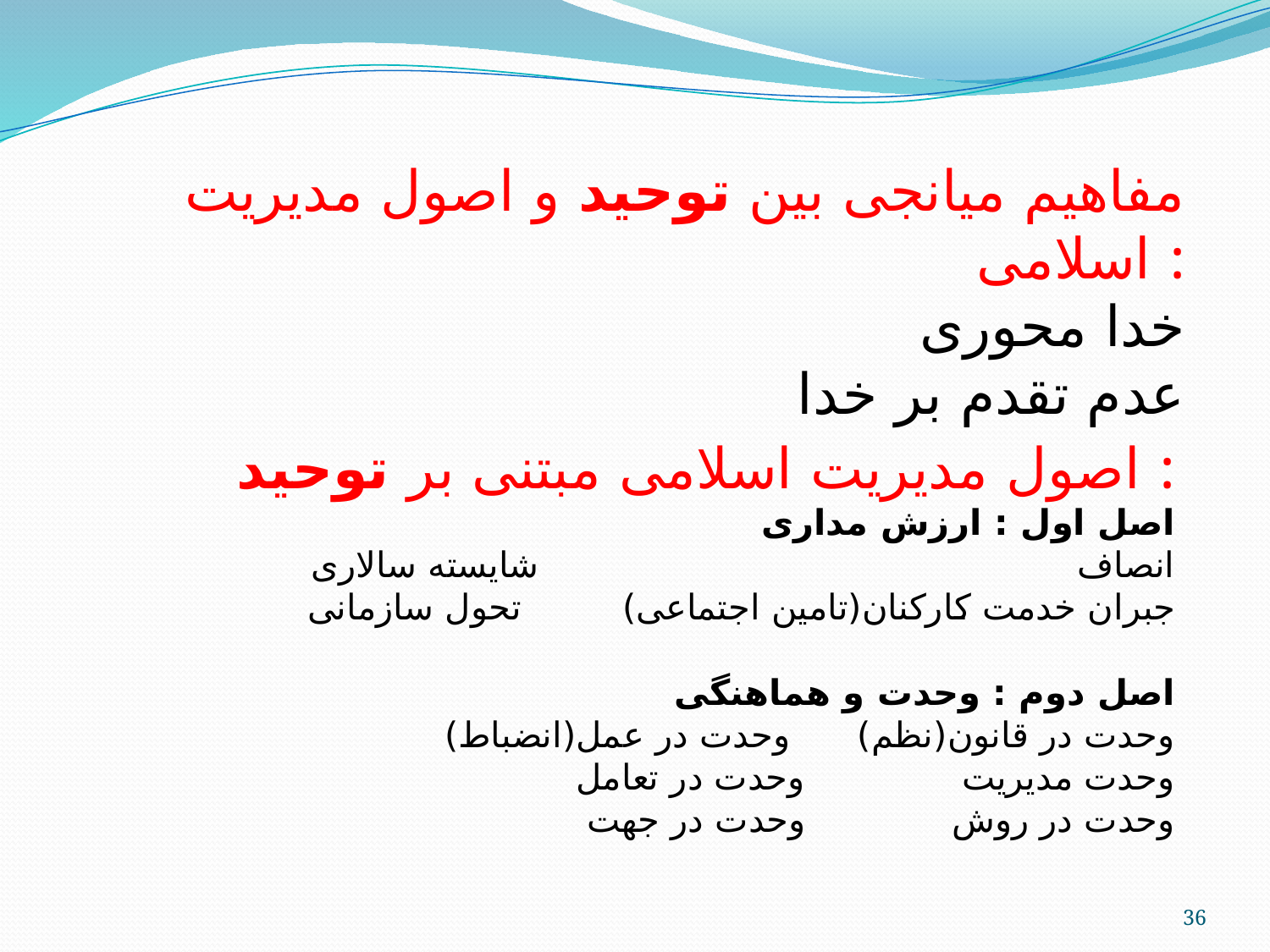

مفاهیم میانجی بین توحید و اصول مدیریت اسلامی :
خدا محوری
عدم تقدم بر خدا
اصول مدیریت اسلامی مبتنی بر توحید :
  اصل اول : ارزش مداری
    انصاف                                                شایسته سالاری
    جبران خدمت کارکنان(تامین اجتماعی)         تحول سازمانی

 اصل دوم : وحدت و هماهنگی
       وحدت در قانون(نظم)      وحدت در عمل(انضباط)
       وحدت مدیریت              وحدت در تعامل
       وحدت در روش             وحدت در جهت

36